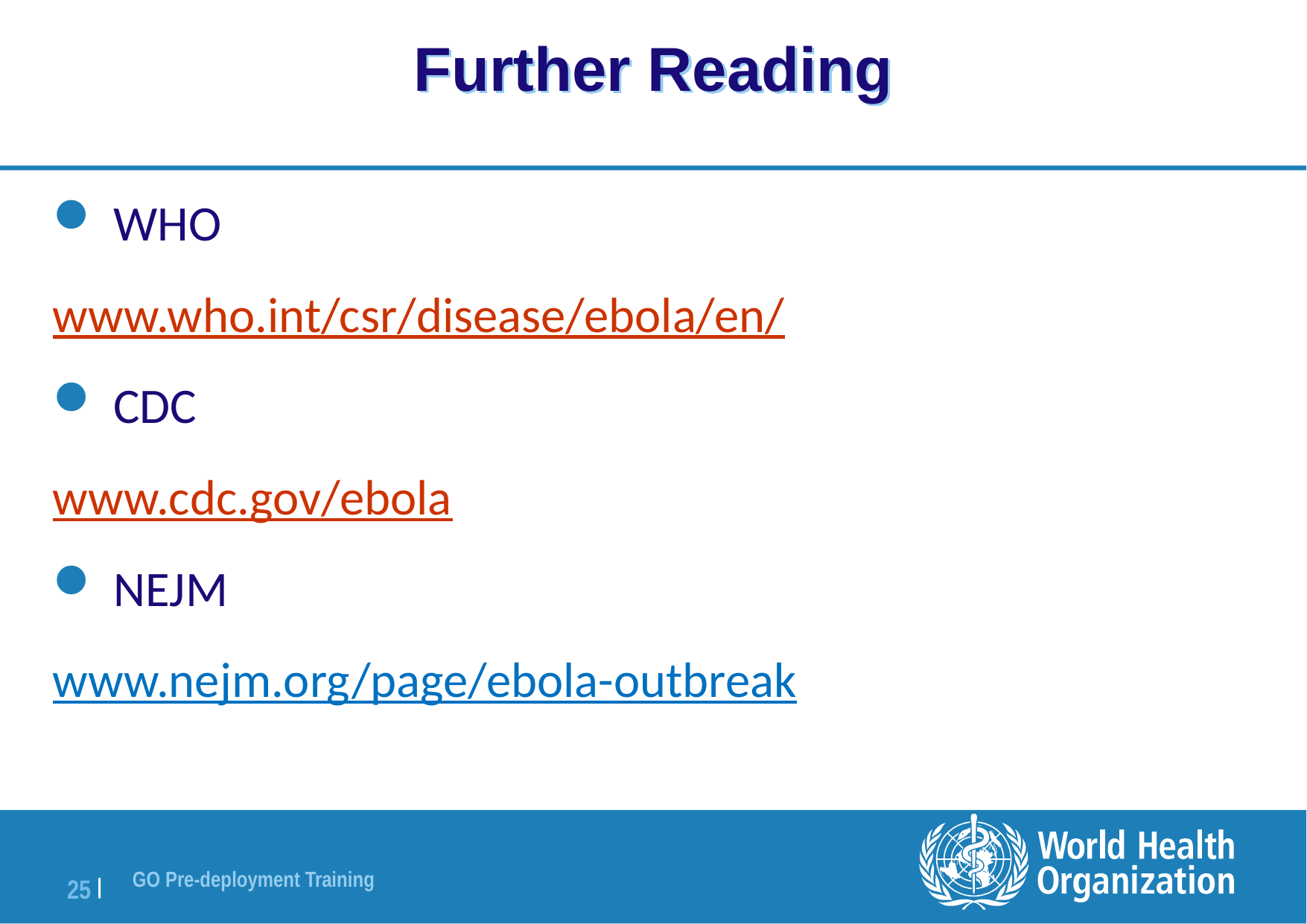

# Further Reading
 WHO
www.who.int/csr/disease/ebola/en/
 CDC
www.cdc.gov/ebola
 NEJM
www.nejm.org/page/ebola-outbreak